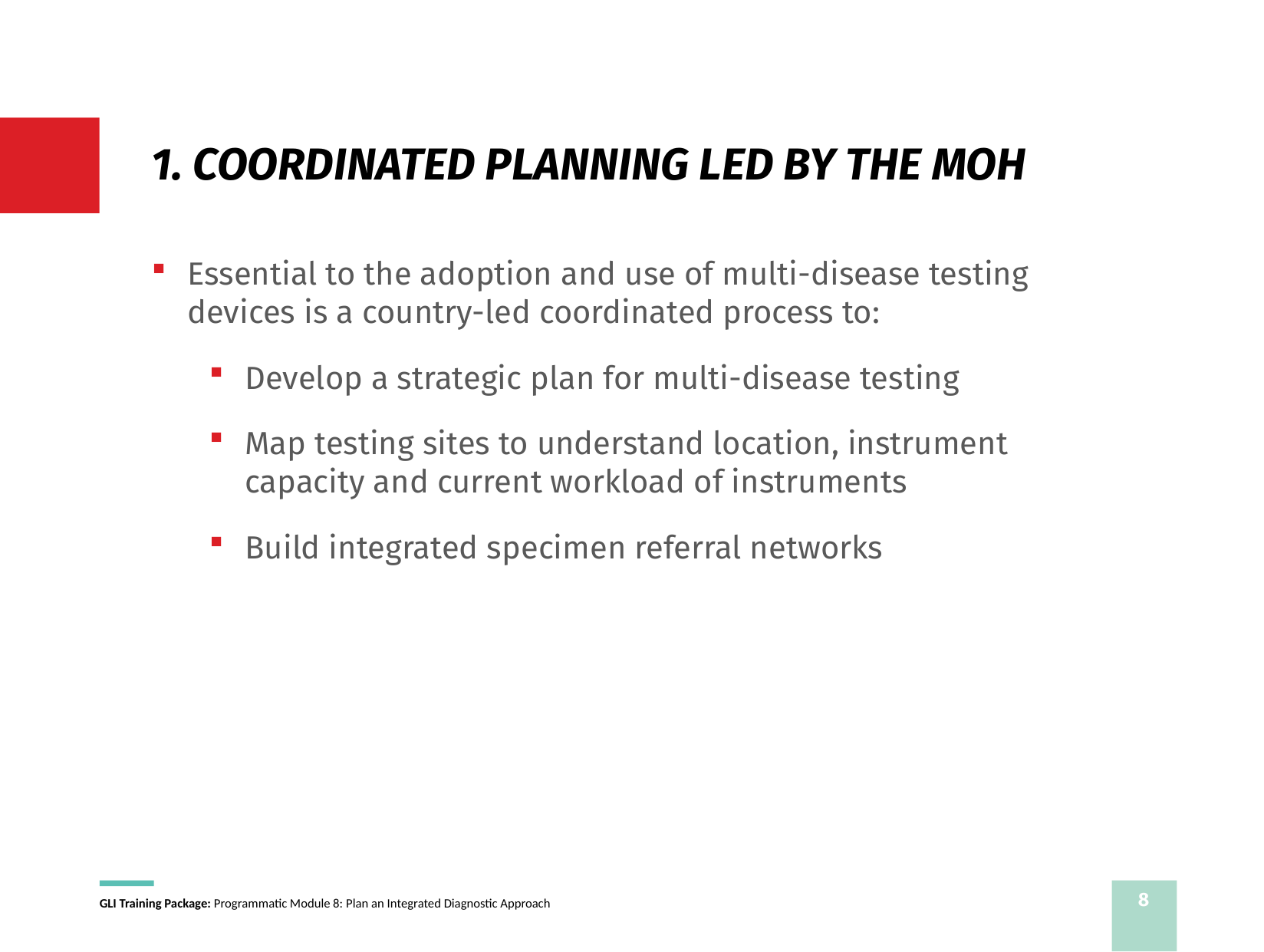

# 1. COORDINATED PLANNING LED BY THE MOH
Essential to the adoption and use of multi-disease testing devices is a country-led coordinated process to:
Develop a strategic plan for multi-disease testing
Map testing sites to understand location, instrument capacity and current workload of instruments
Build integrated specimen referral networks